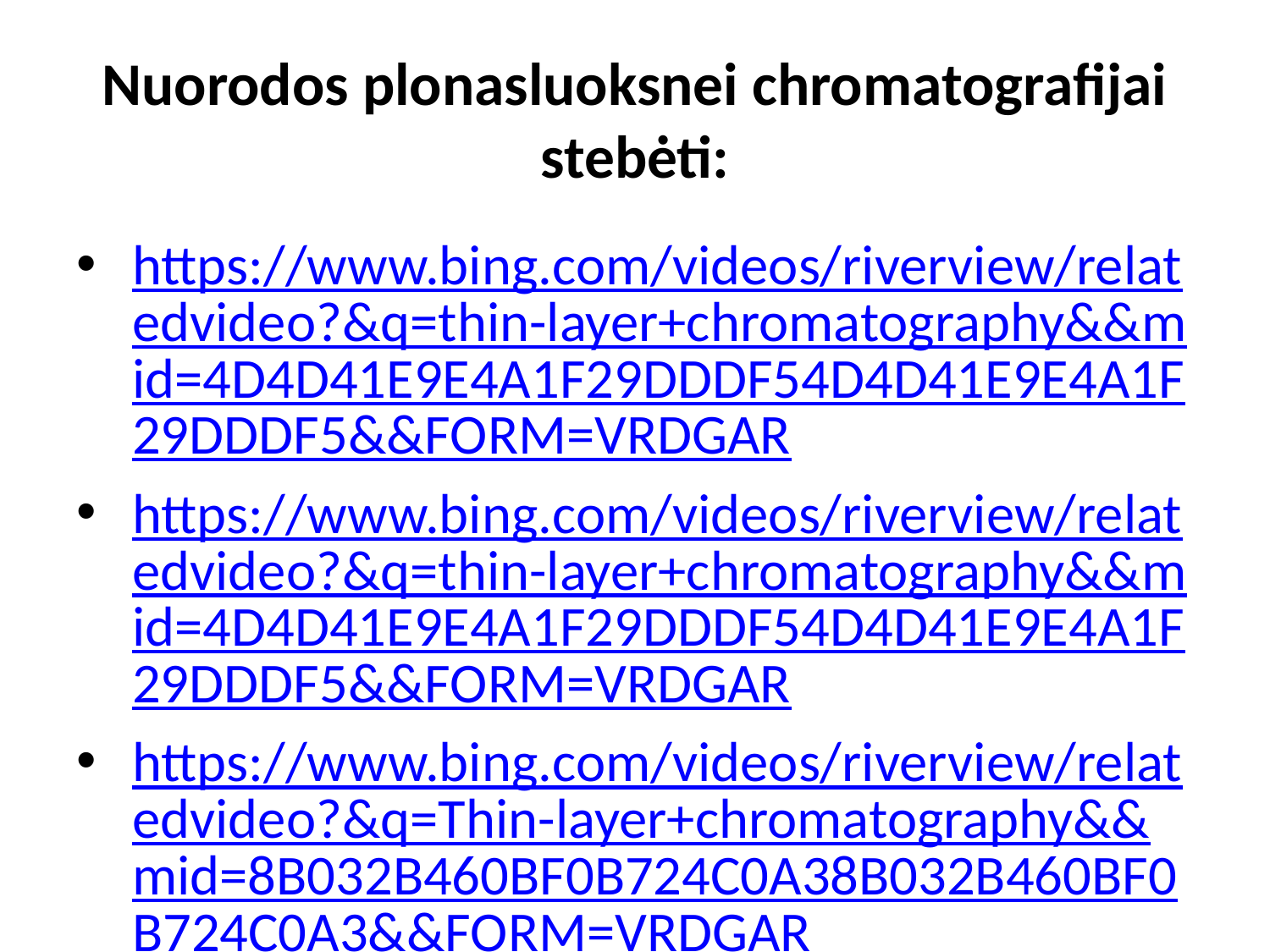

# Nuorodos plonasluoksnei chromatografijai stebėti:
https://www.bing.com/videos/riverview/relatedvideo?&q=thin-layer+chromatography&&mid=4D4D41E9E4A1F29DDDF54D4D41E9E4A1F29DDDF5&&FORM=VRDGAR
https://www.bing.com/videos/riverview/relatedvideo?&q=thin-layer+chromatography&&mid=4D4D41E9E4A1F29DDDF54D4D41E9E4A1F29DDDF5&&FORM=VRDGAR
https://www.bing.com/videos/riverview/relatedvideo?&q=Thin-layer+chromatography&&mid=8B032B460BF0B724C0A38B032B460BF0B724C0A3&&FORM=VRDGAR